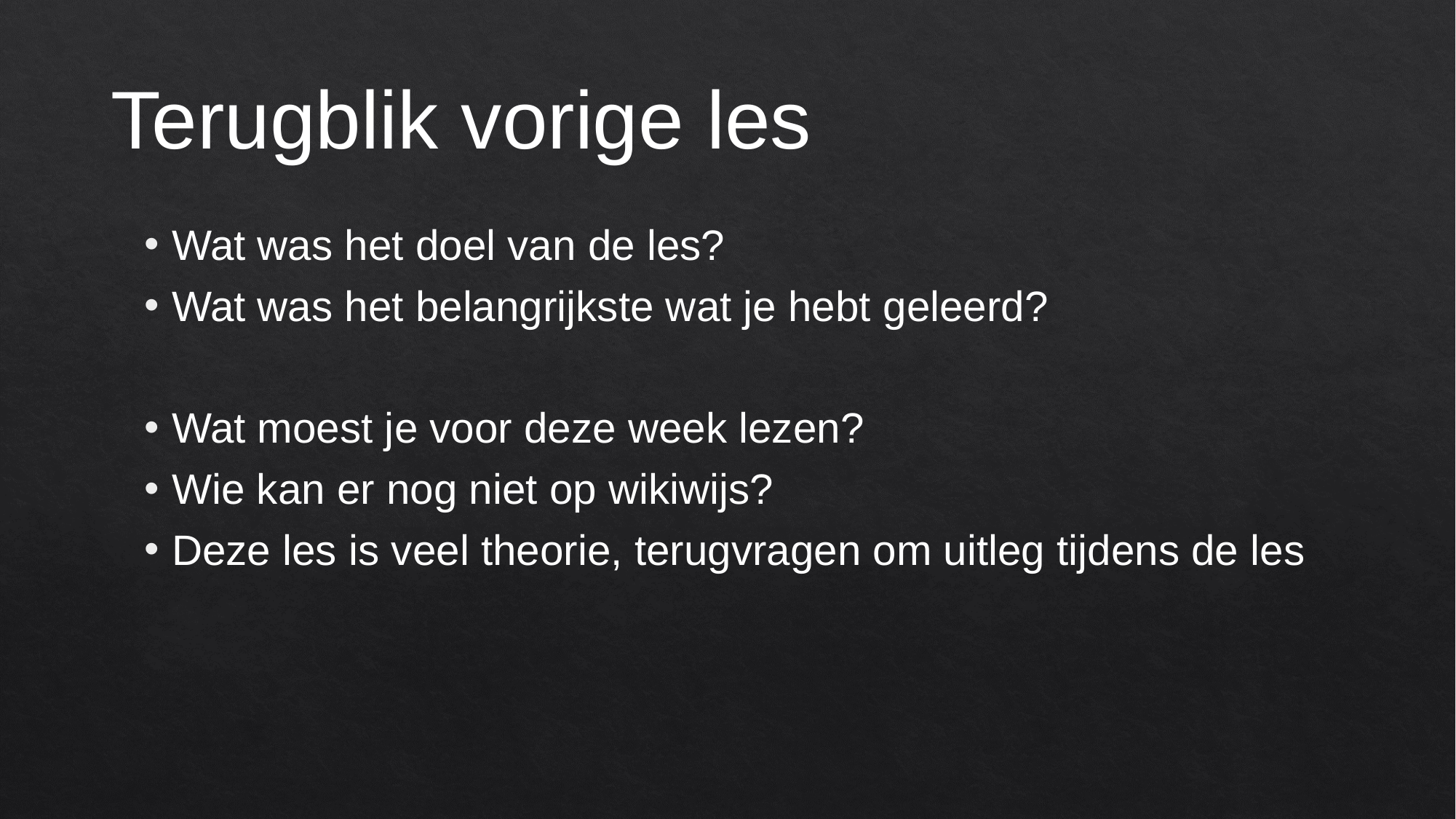

# Terugblik vorige les
Wat was het doel van de les?
Wat was het belangrijkste wat je hebt geleerd?

Wat moest je voor deze week lezen?
Wie kan er nog niet op wikiwijs?
Deze les is veel theorie, terugvragen om uitleg tijdens de les